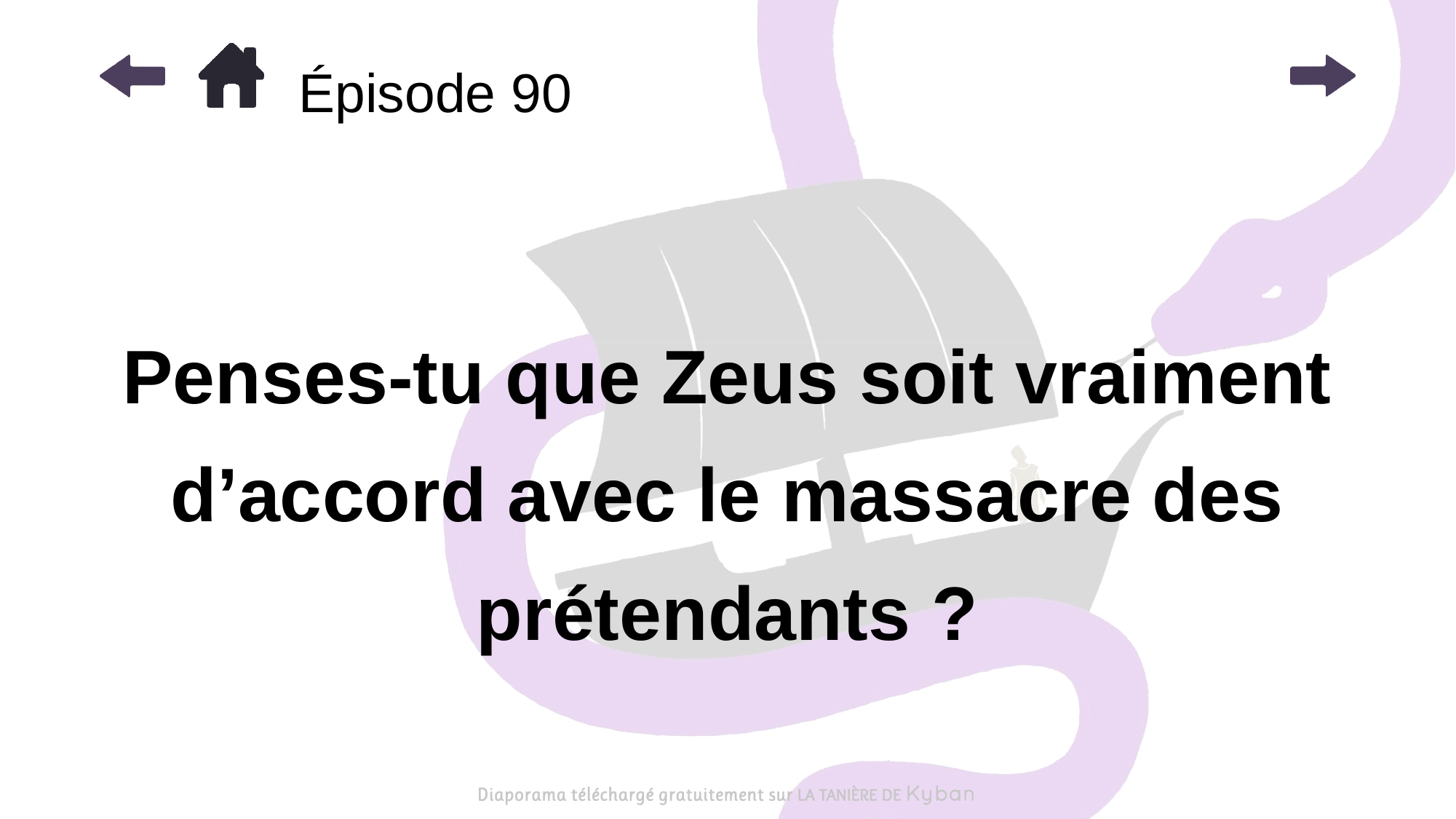

# Épisode 90
Penses-tu que Zeus soit vraiment d’accord avec le massacre des prétendants ?